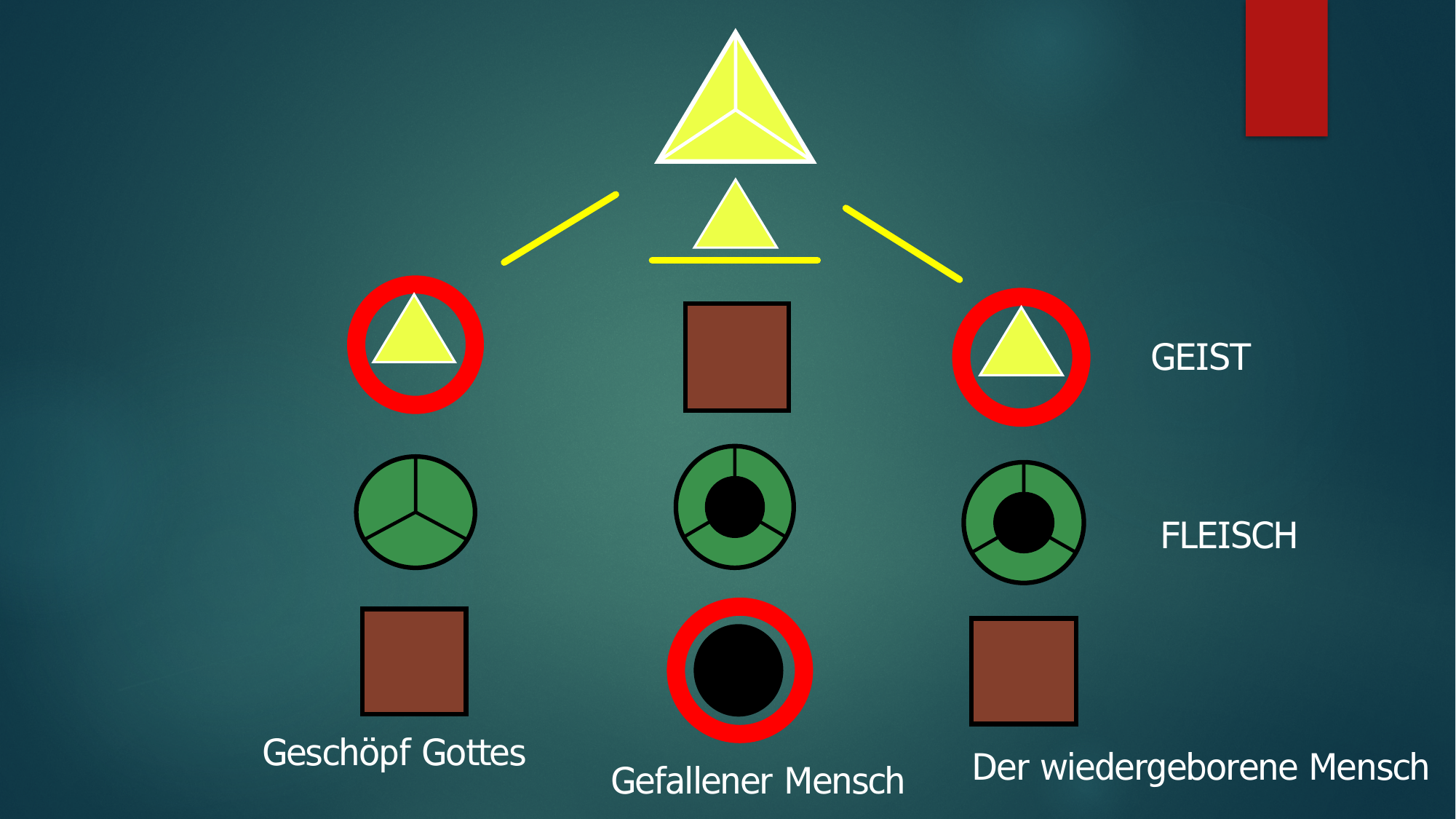

GEIST

FLEISCH

Geschöpf Gottes
Der wiedergeborene Mensch
Gefallener Mensch